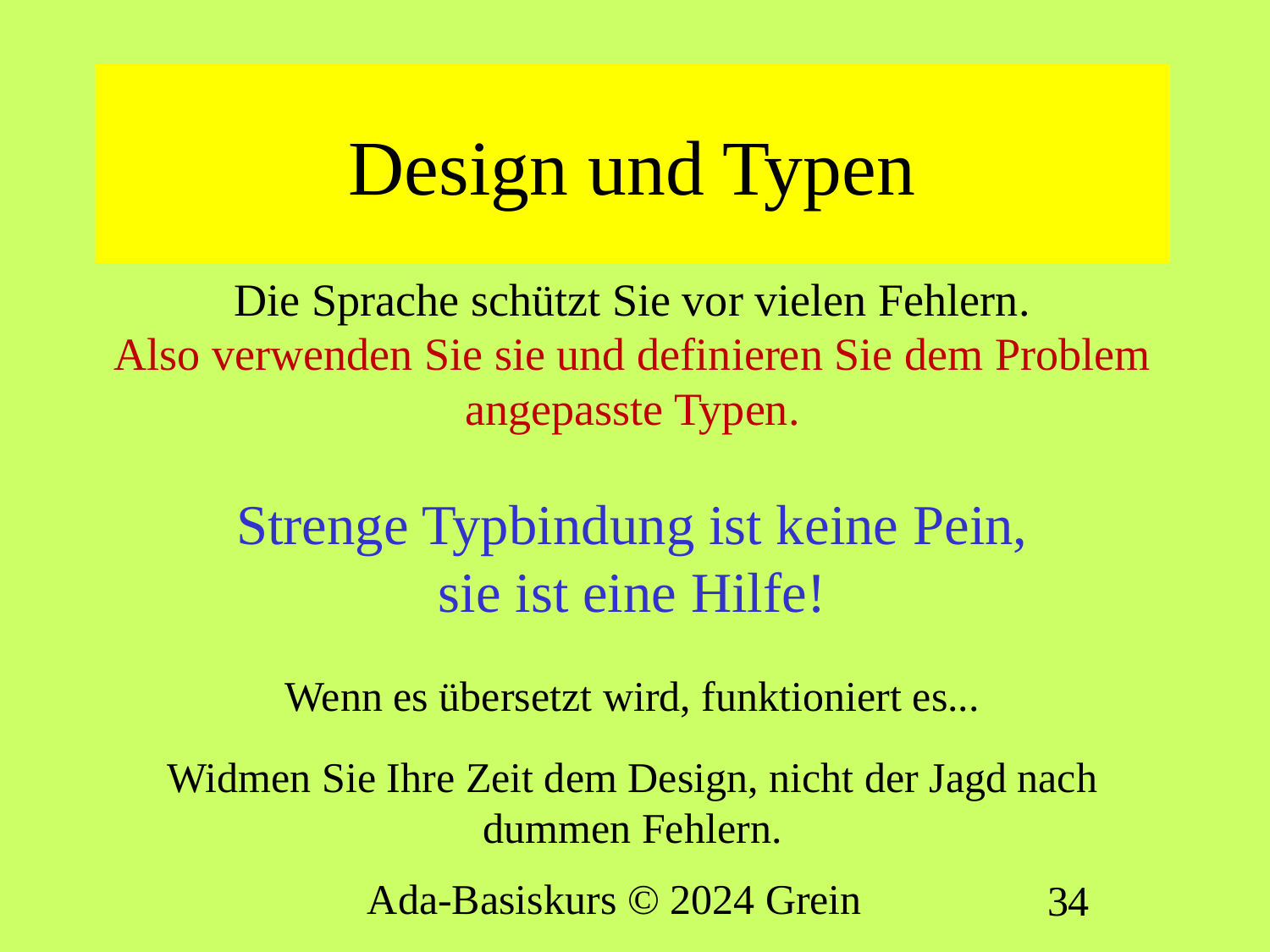

# Design und Typen
Die Sprache schützt Sie vor vielen Fehlern.
Also verwenden Sie sie und definieren Sie dem Problem angepasste Typen.

Strenge Typbindung ist keine Pein,
sie ist eine Hilfe!

Wenn es übersetzt wird, funktioniert es...

Widmen Sie Ihre Zeit dem Design, nicht der Jagd nach dummen Fehlern.
Ada-Basiskurs © 2024 Grein
34